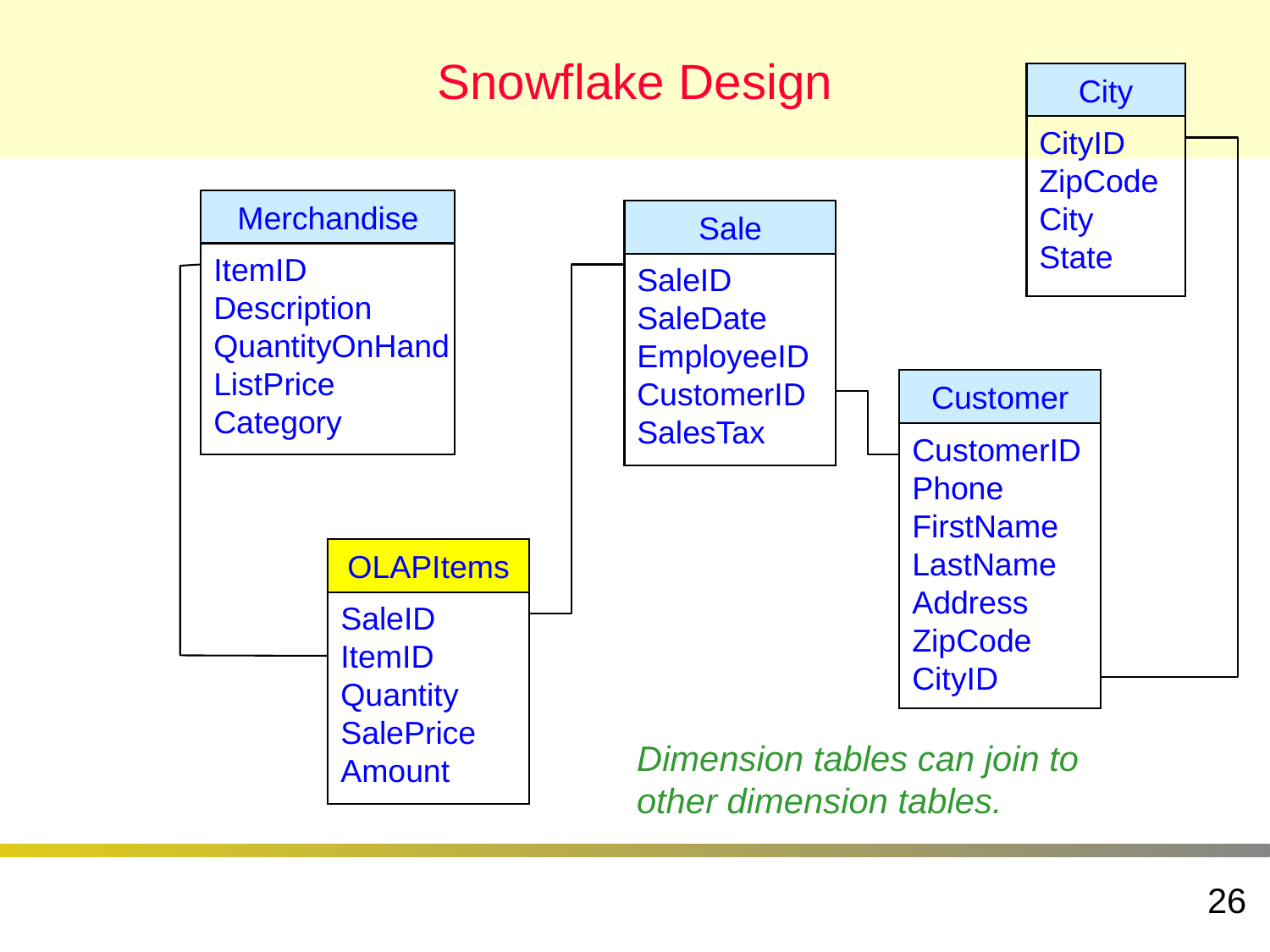

# Snowflake Design
City
CityID
ZipCode
City
State

Merchandise
Sale
ItemID
Description
QuantityOnHand
ListPrice
Category
SaleID
SaleDate
EmployeeID
CustomerID
SalesTax

Customer

CustomerID
Phone
FirstName
LastName
Address
ZipCode
CityID
OLAPItems
SaleID
ItemID
Quantity
SalePrice
Amount
Dimension tables can join to other dimension tables.
26